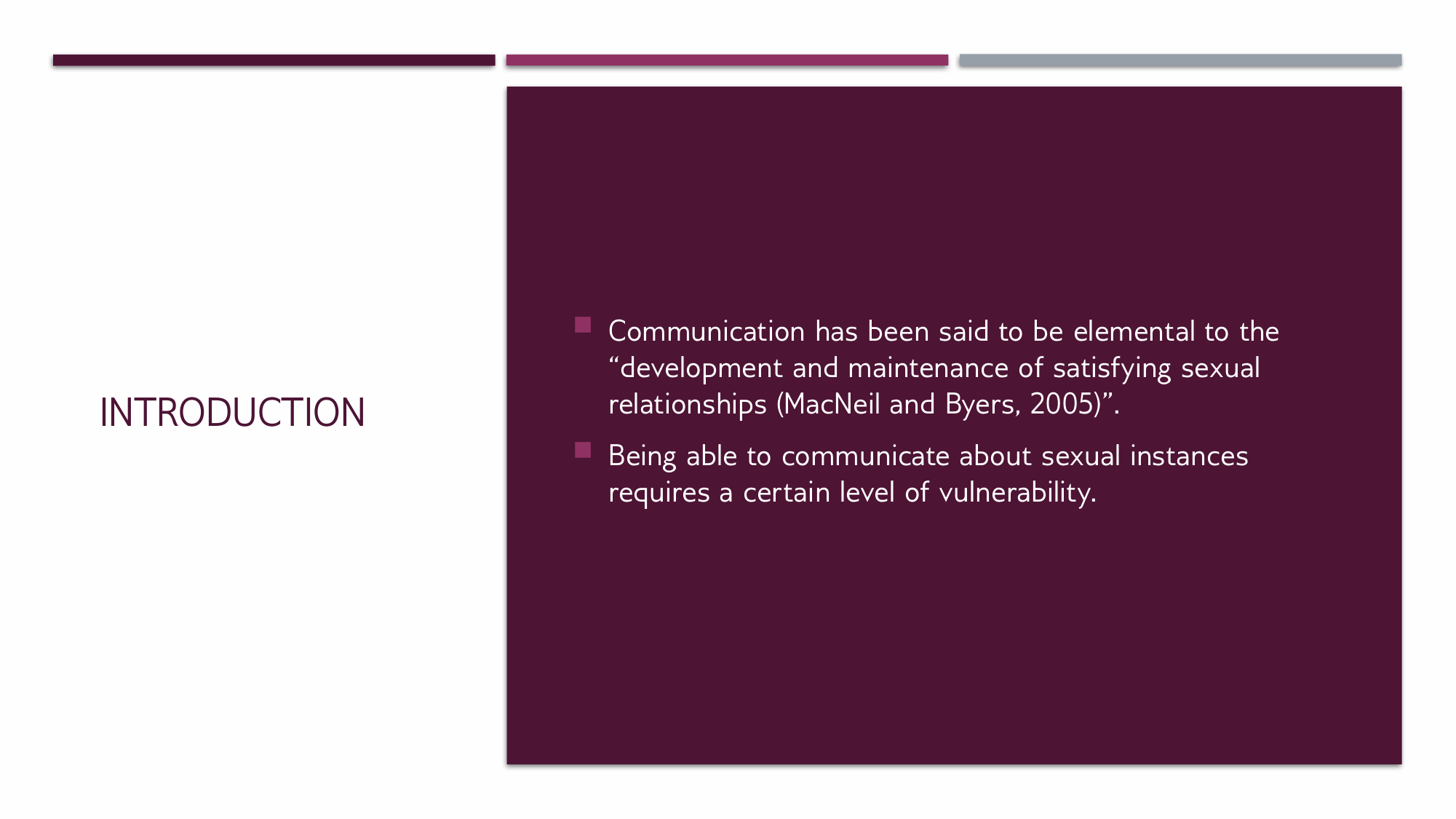

# introduction
Communication has been said to be elemental to the “development and maintenance of satisfying sexual relationships (MacNeil and Byers, 2005)”.
Being able to communicate about sexual instances requires a certain level of vulnerability.